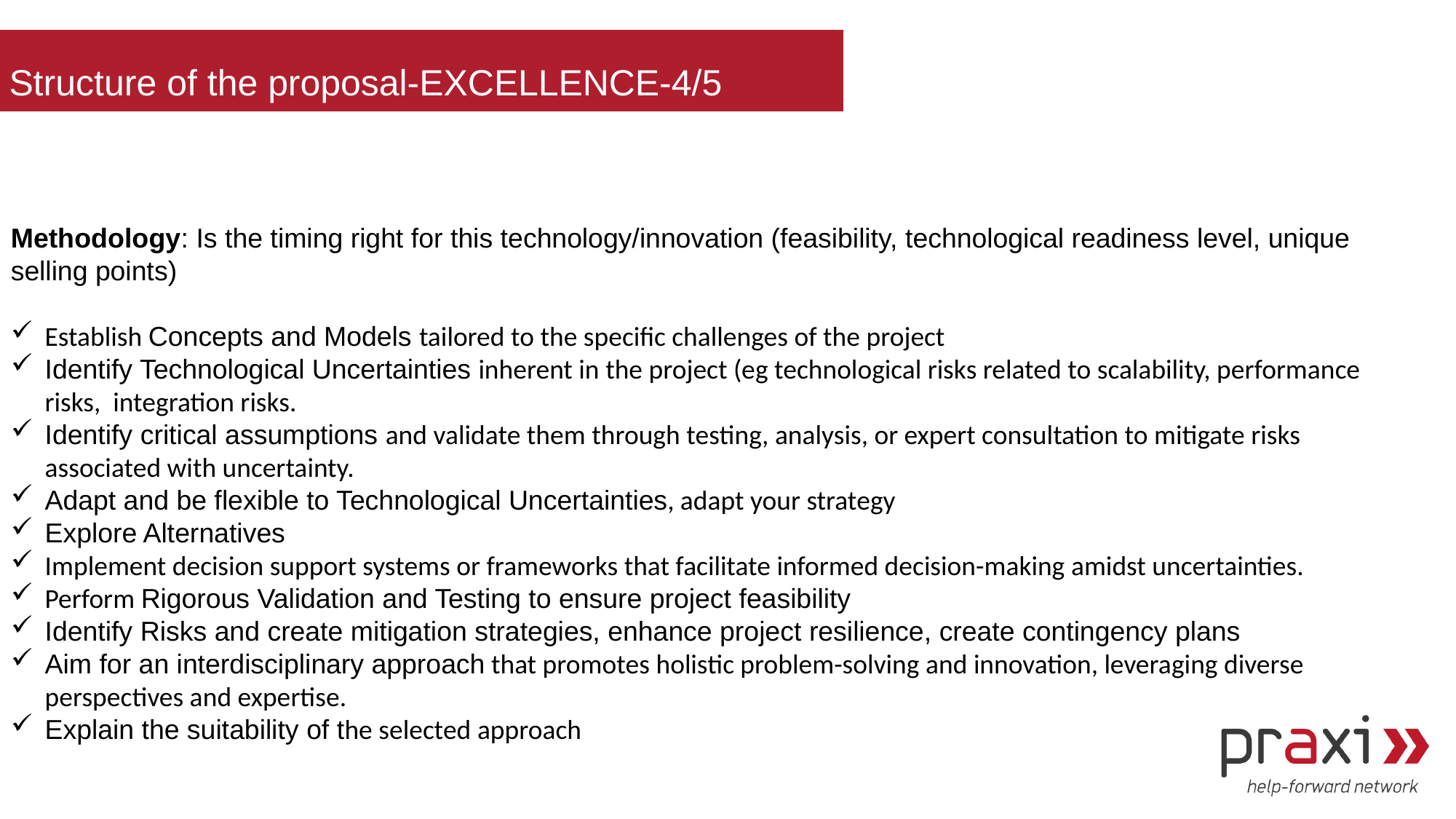

Structure of the proposal-EXCELLENCE-4/5
Methodology: Is the timing right for this technology/innovation (feasibility, technological readiness level, unique selling points)

Establish Concepts and Models tailored to the specific challenges of the project
Identify Technological Uncertainties inherent in the project (eg technological risks related to scalability, performance risks,  integration risks.
Identify critical assumptions and validate them through testing, analysis, or expert consultation to mitigate risks associated with uncertainty.
Adapt and be flexible to Technological Uncertainties, adapt your strategy
Explore Alternatives
Implement decision support systems or frameworks that facilitate informed decision-making amidst uncertainties.
Perform Rigorous Validation and Testing to ensure project feasibility
Identify Risks and create mitigation strategies, enhance project resilience, create contingency plans
Aim for an interdisciplinary approach that promotes holistic problem-solving and innovation, leveraging diverse perspectives and expertise.
Explain the suitability of the selected approach